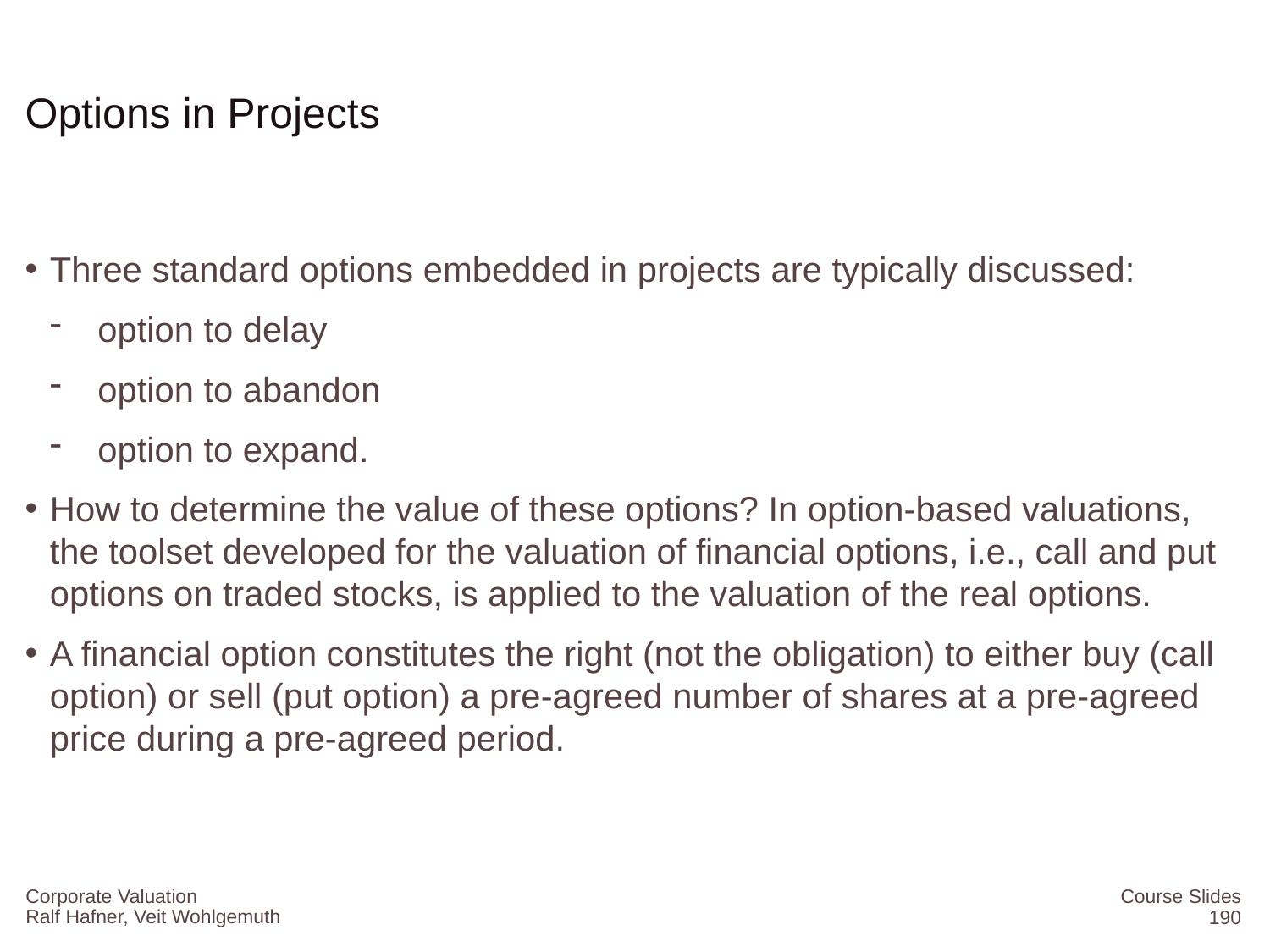

# Options in Projects
Three standard options embedded in projects are typically discussed:
option to delay
option to abandon
option to expand.
How to determine the value of these options? In option-based valuations, the toolset developed for the valuation of financial options, i.e., call and put options on traded stocks, is applied to the valuation of the real options.
A financial option constitutes the right (not the obligation) to either buy (call option) or sell (put option) a pre-agreed number of shares at a pre-agreed price during a pre-agreed period.

Corporate Valuation
Course Slides
190